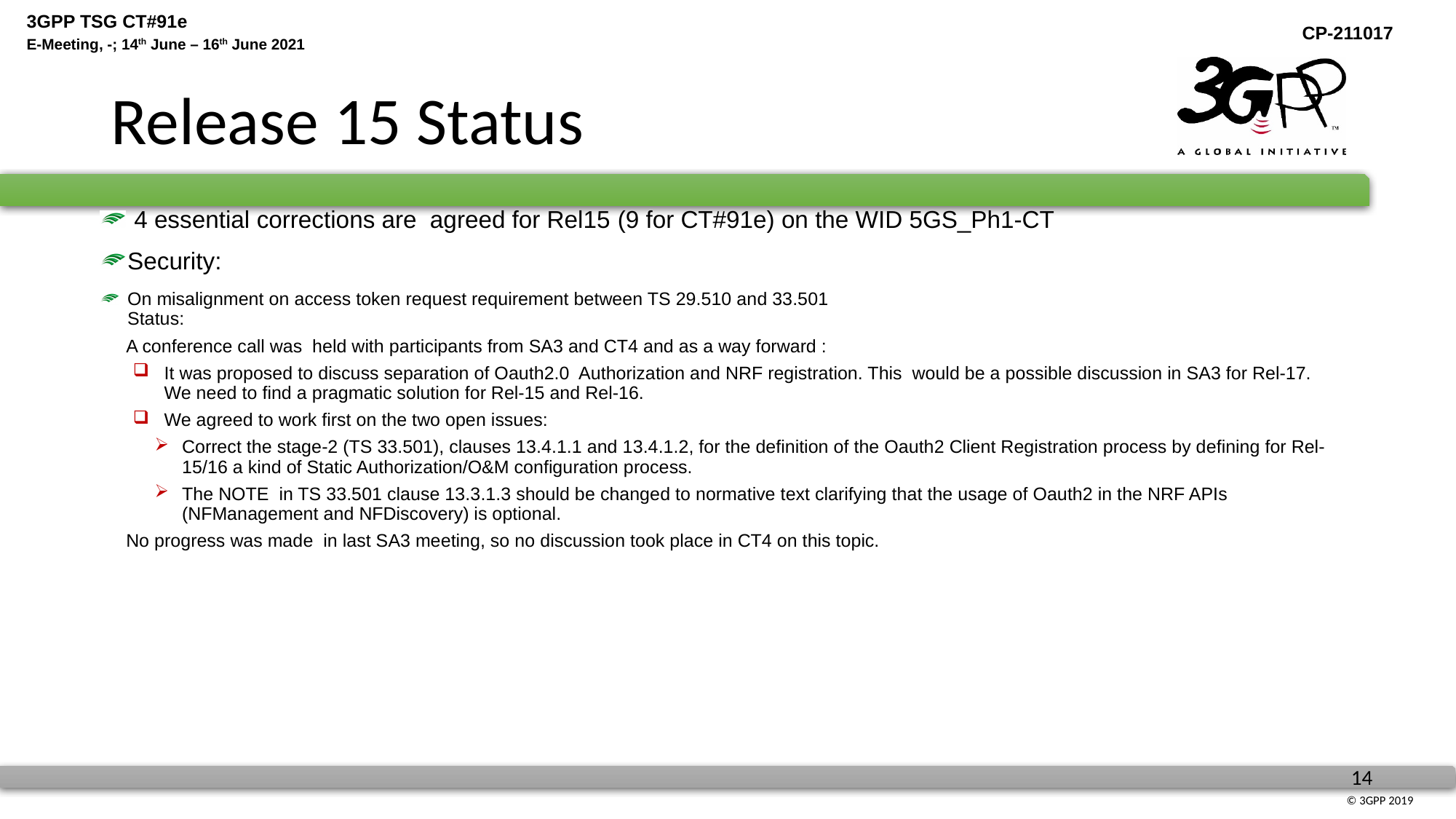

# Release 15 Status
 4 essential corrections are  agreed for Rel15 (9 for CT#91e) on the WID 5GS_Ph1-CT
Security:
On misalignment on access token request requirement between TS 29.510 and 33.501
Status:
A conference call was  held with participants from SA3 and CT4 and as a way forward :
It was proposed to discuss separation of Oauth2.0  Authorization and NRF registration. This  would be a possible discussion in SA3 for Rel-17. We need to find a pragmatic solution for Rel-15 and Rel-16.
We agreed to work first on the two open issues:
Correct the stage-2 (TS 33.501), clauses 13.4.1.1 and 13.4.1.2, for the definition of the Oauth2 Client Registration process by defining for Rel-15/16 a kind of Static Authorization/O&M configuration process.
The NOTE  in TS 33.501 clause 13.3.1.3 should be changed to normative text clarifying that the usage of Oauth2 in the NRF APIs (NFManagement and NFDiscovery) is optional.
No progress was made  in last SA3 meeting, so no discussion took place in CT4 on this topic.